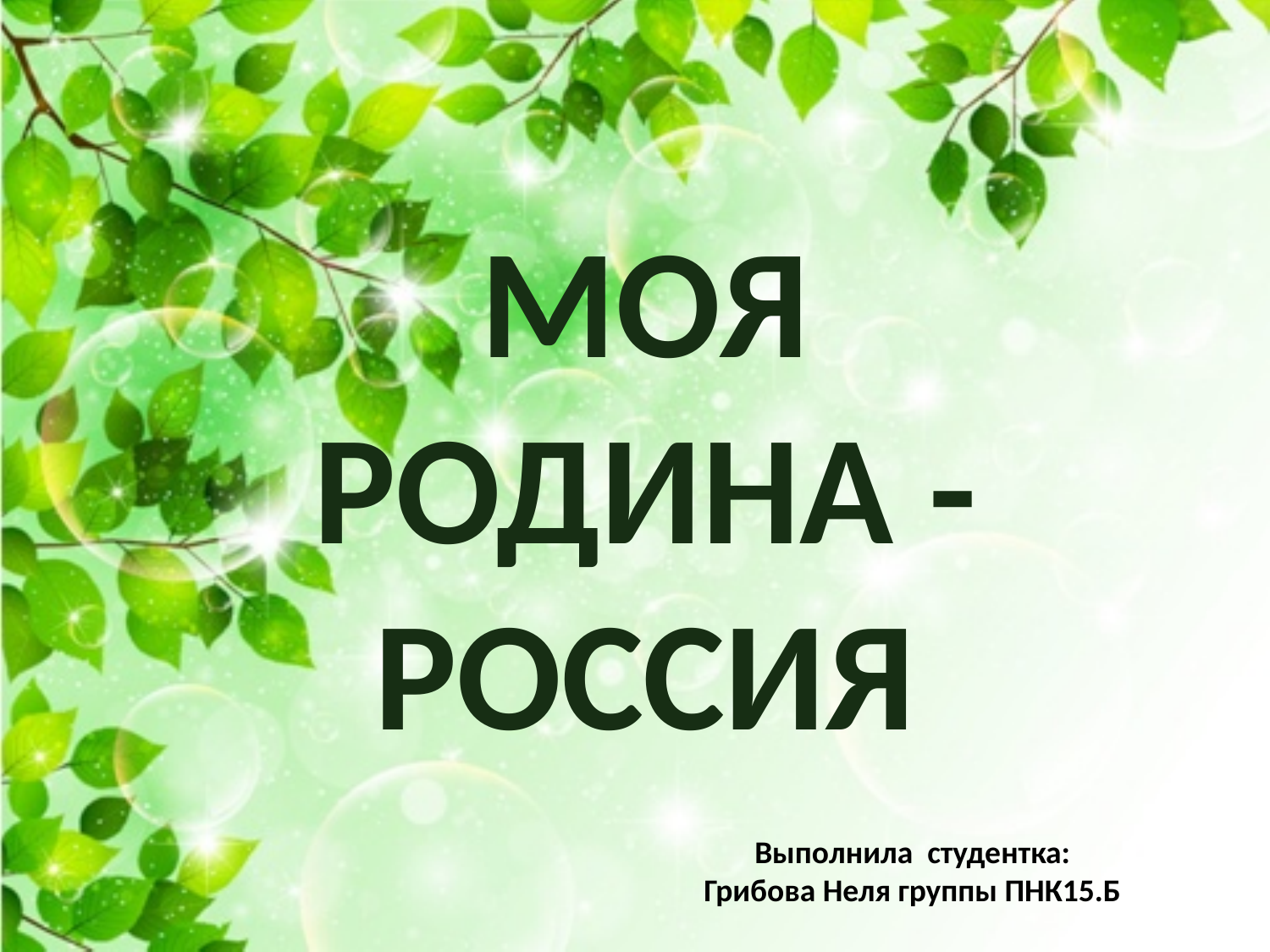

Моя Родина - Россия
#

Выполнила  студентка:
Грибова Неля группы ПНК15.Б